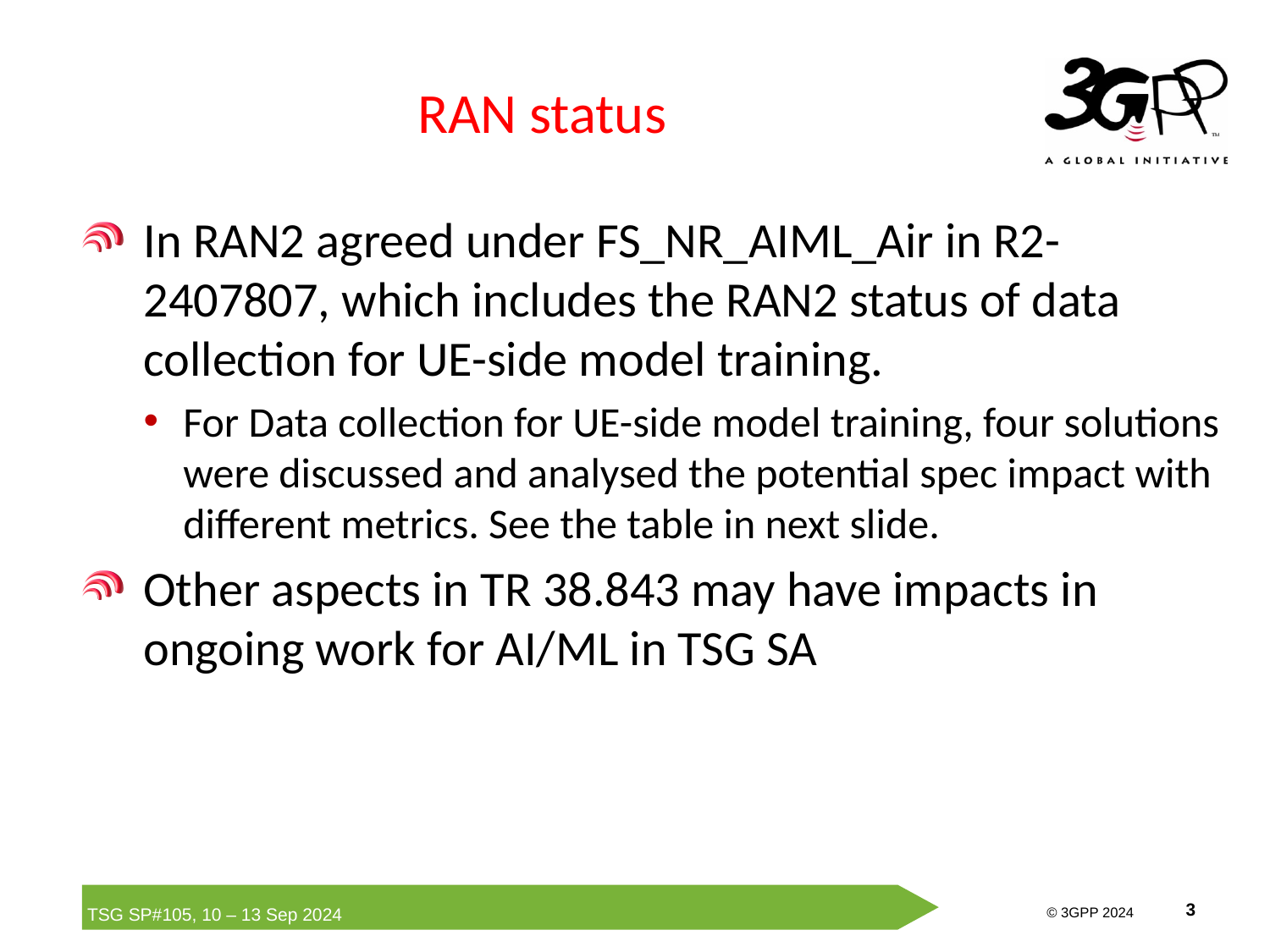

# RAN status
In RAN2 agreed under FS_NR_AIML_Air in R2-2407807, which includes the RAN2 status of data collection for UE-side model training.
For Data collection for UE-side model training, four solutions were discussed and analysed the potential spec impact with different metrics. See the table in next slide.
Other aspects in TR 38.843 may have impacts in ongoing work for AI/ML in TSG SA